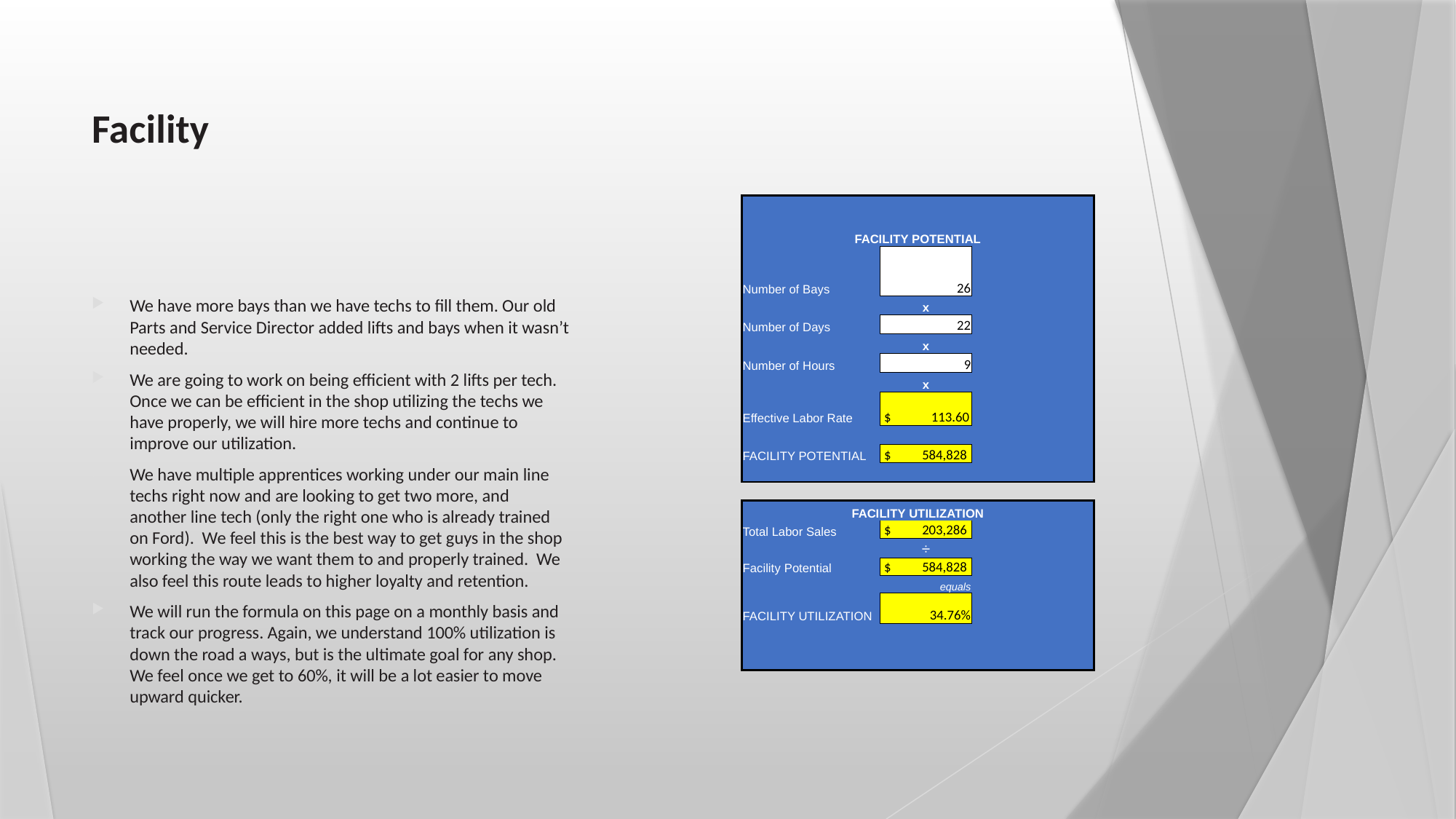

# Facility
| FACILITY POTENTIAL |  |  |  |
| --- | --- | --- | --- |
| Number of Bays | 26 |  |  |
|  | x |  |  |
| Number of Days | 22 |  |  |
|  | x |  |  |
| Number of Hours | 9 |  |  |
|  | x |  |  |
| Effective Labor Rate | $ 113.60 |  |  |
|  |  |  |  |
| FACILITY POTENTIAL | $ 584,828 |  |  |
|  |  |  |  |
|  |  |  |  |
| FACILITY UTILIZATION |  |  |  |
| Total Labor Sales | $ 203,286 |  |  |
|  | ÷ |  |  |
| Facility Potential | $ 584,828 |  |  |
|  | equals |  |  |
| FACILITY UTILIZATION | 34.76% |  |  |
|  |  |  |  |
|  |  |  |  |

We have more bays than we have techs to fill them. Our old Parts and Service Director added lifts and bays when it wasn’t needed.
We are going to work on being efficient with 2 lifts per tech. Once we can be efficient in the shop utilizing the techs we have properly, we will hire more techs and continue to improve our utilization.
We have multiple apprentices working under our main line techs right now and are looking to get two more, and another line tech (only the right one who is already trained on Ford).  We feel this is the best way to get guys in the shop working the way we want them to and properly trained.  We also feel this route leads to higher loyalty and retention.
We will run the formula on this page on a monthly basis and track our progress. Again, we understand 100% utilization is down the road a ways, but is the ultimate goal for any shop.  We feel once we get to 60%, it will be a lot easier to move upward quicker.